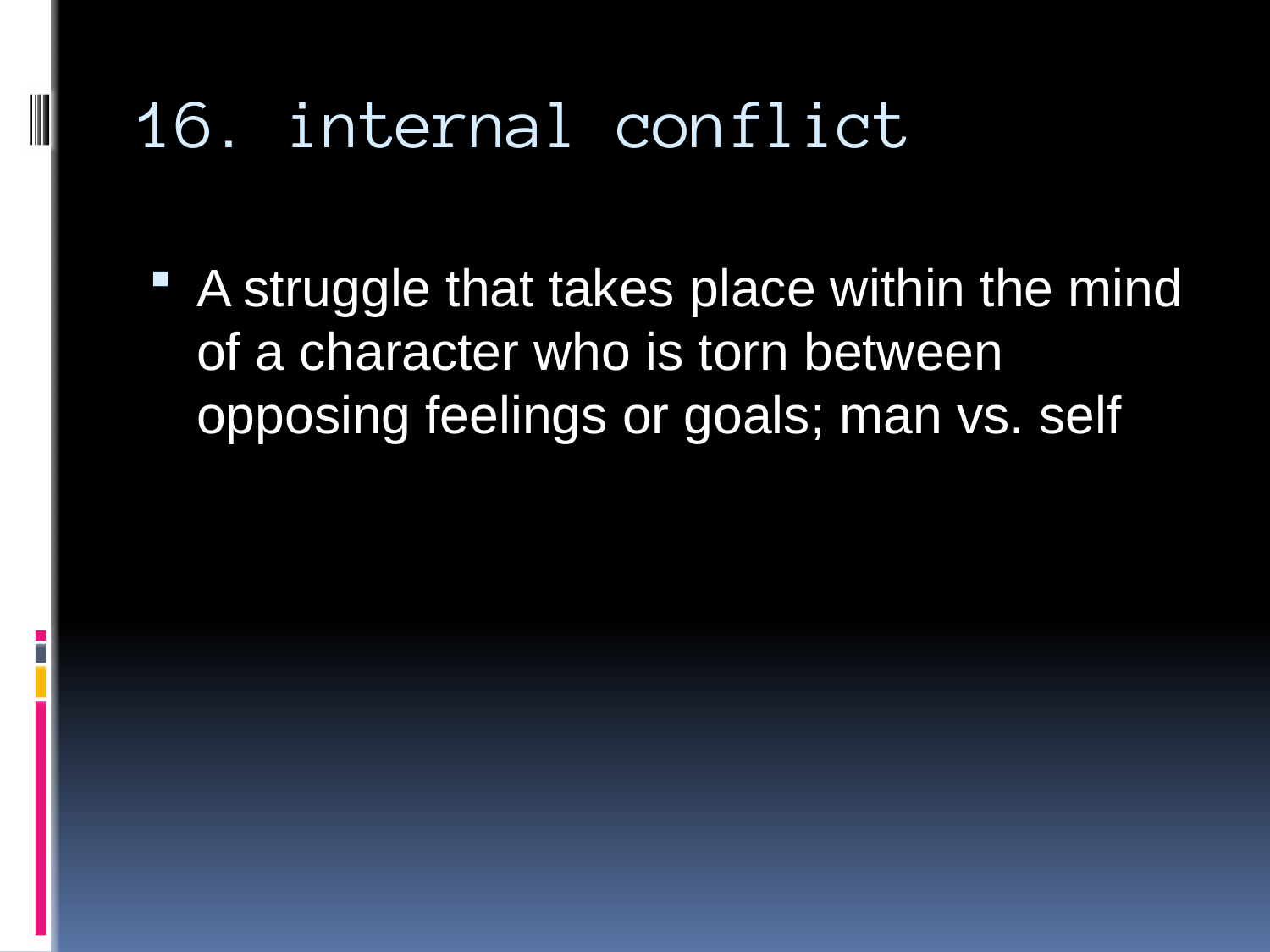

# 16. internal conflict
A struggle that takes place within the mind of a character who is torn between opposing feelings or goals; man vs. self